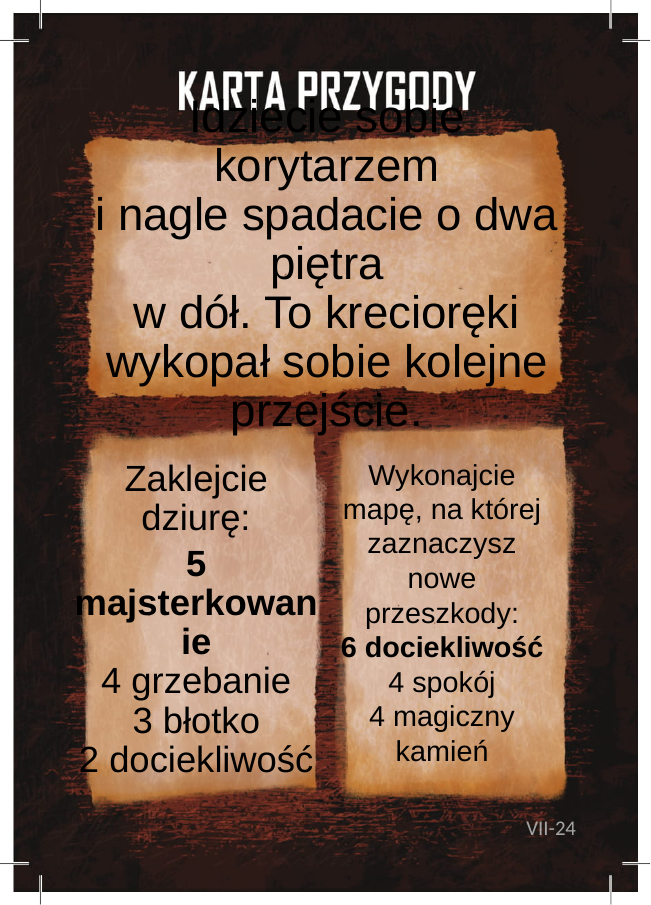

# Idziecie sobie korytarzem i nagle spadacie o dwa piętra w dół. To krecioręki wykopał sobie kolejne przejście.
Wykonajcie mapę, na której zaznaczysz nowe przeszkody:
6 dociekliwość
4 spokój
4 magiczny kamień
Zaklejcie dziurę:
5 majsterkowanie
4 grzebanie
3 błotko
2 dociekliwość
VII-24